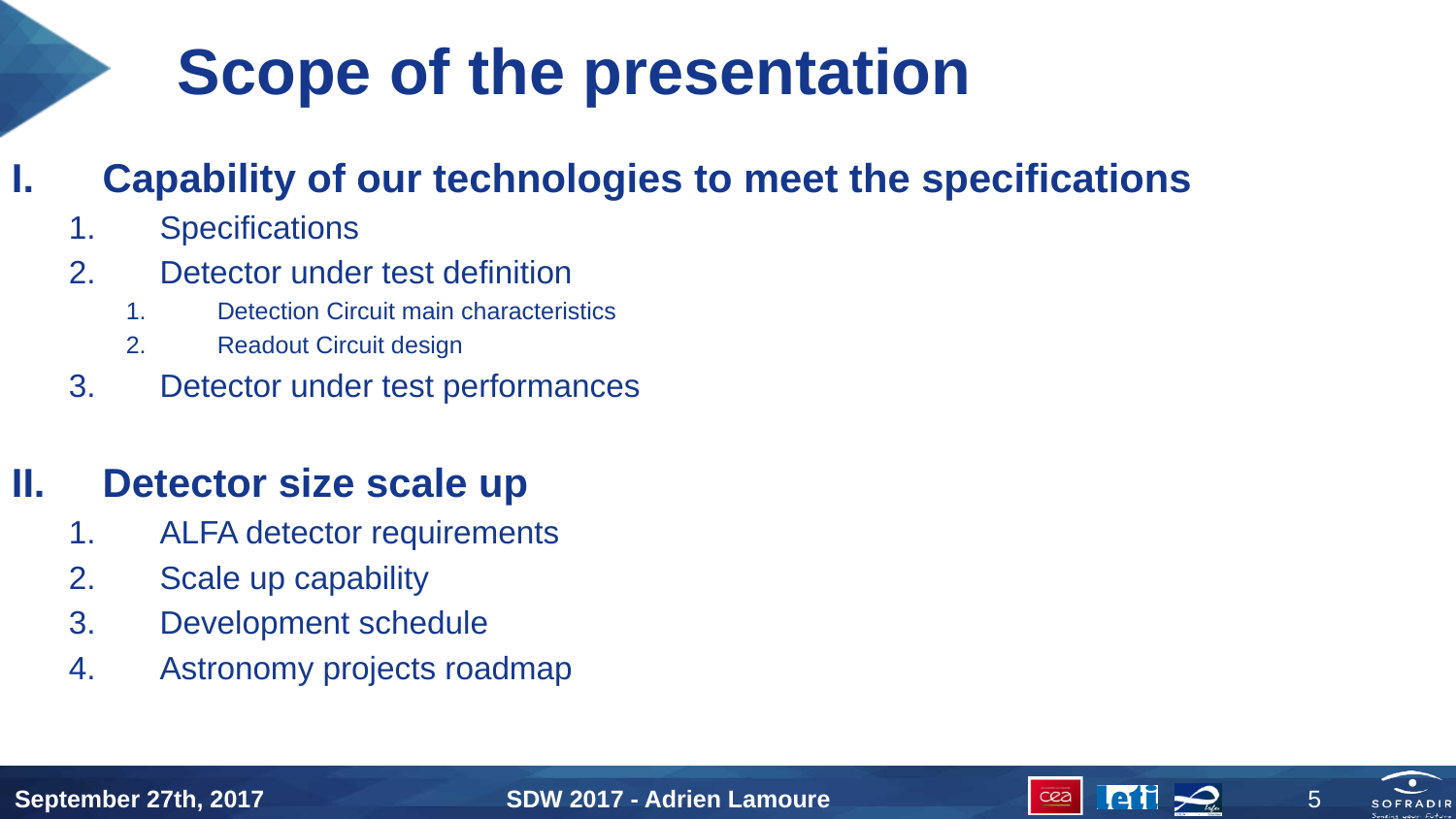

Scope of the presentation
Capability of our technologies to meet the specifications
Specifications
Detector under test definition
Detection Circuit main characteristics
Readout Circuit design
Detector under test performances

Detector size scale up
ALFA detector requirements
Scale up capability
Development schedule
Astronomy projects roadmap

September 27th, 2017
SDW 2017 - Adrien Lamoure
5